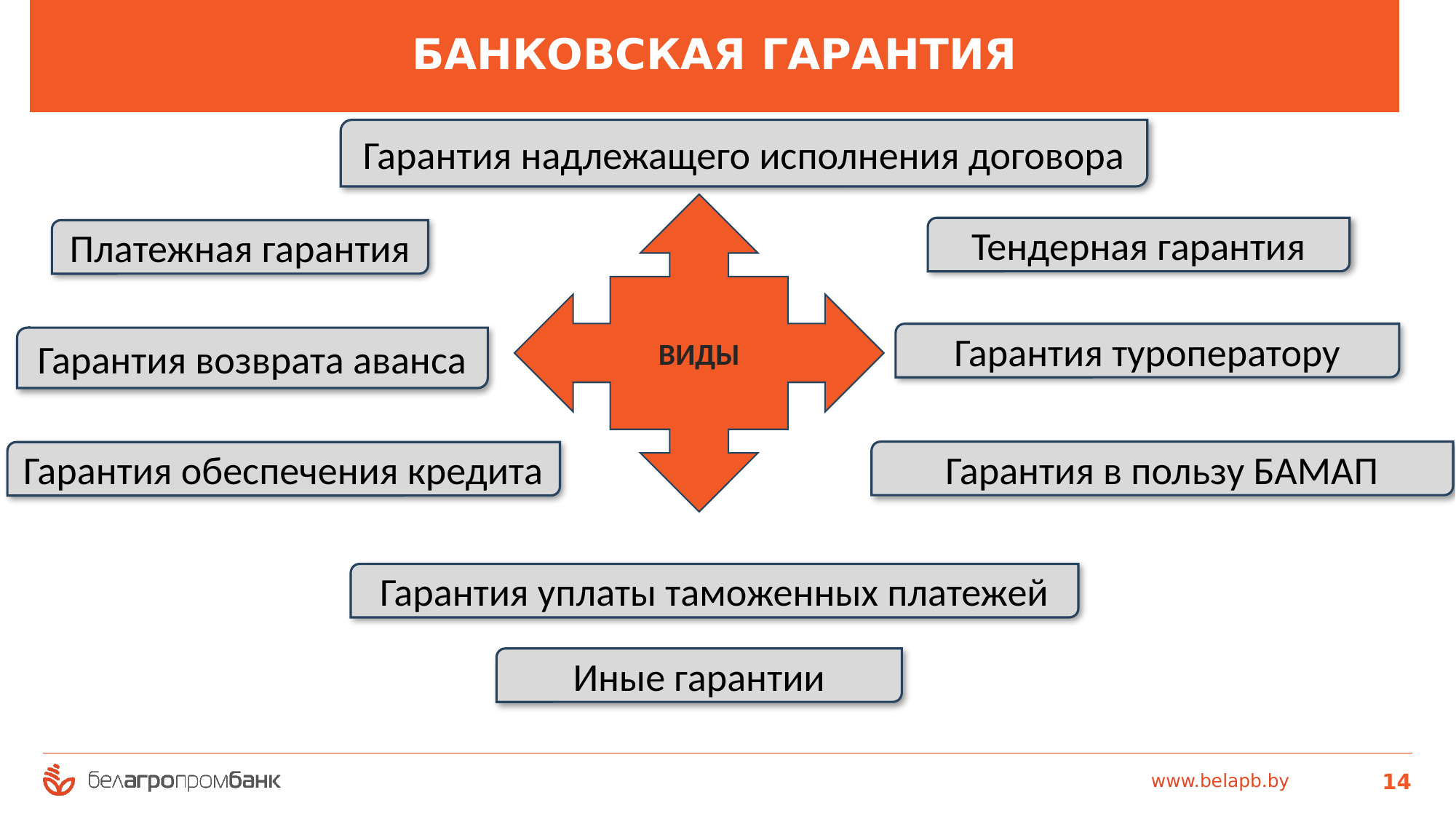

# БАНКОВСКАЯ ГАРАНТИЯ
Гарантия надлежащего исполнения договора
ВИДЫ
Тендерная гарантия
Платежная гарантия
Гарантия туроператору
Гарантия возврата аванса
Гарантия в пользу БАМАП
Гарантия обеспечения кредита
Гарантия уплаты таможенных платежей
Иные гарантии